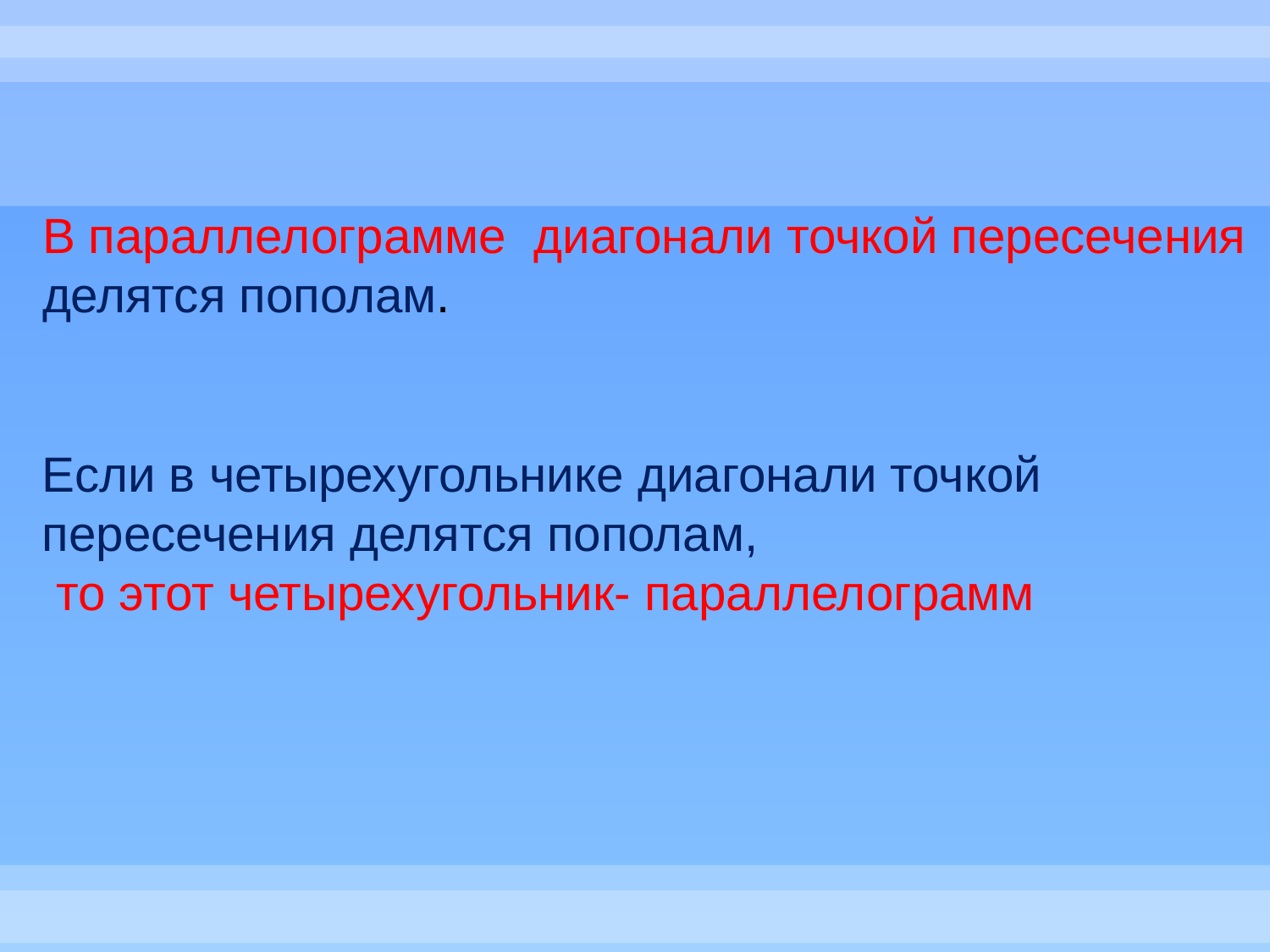

В параллелограмме  диагонали точкой пересечения
делятся пополам.
#
Если в четырехугольнике диагонали точкой пересечения делятся пополам,
 то этот четырехугольник- параллелограмм